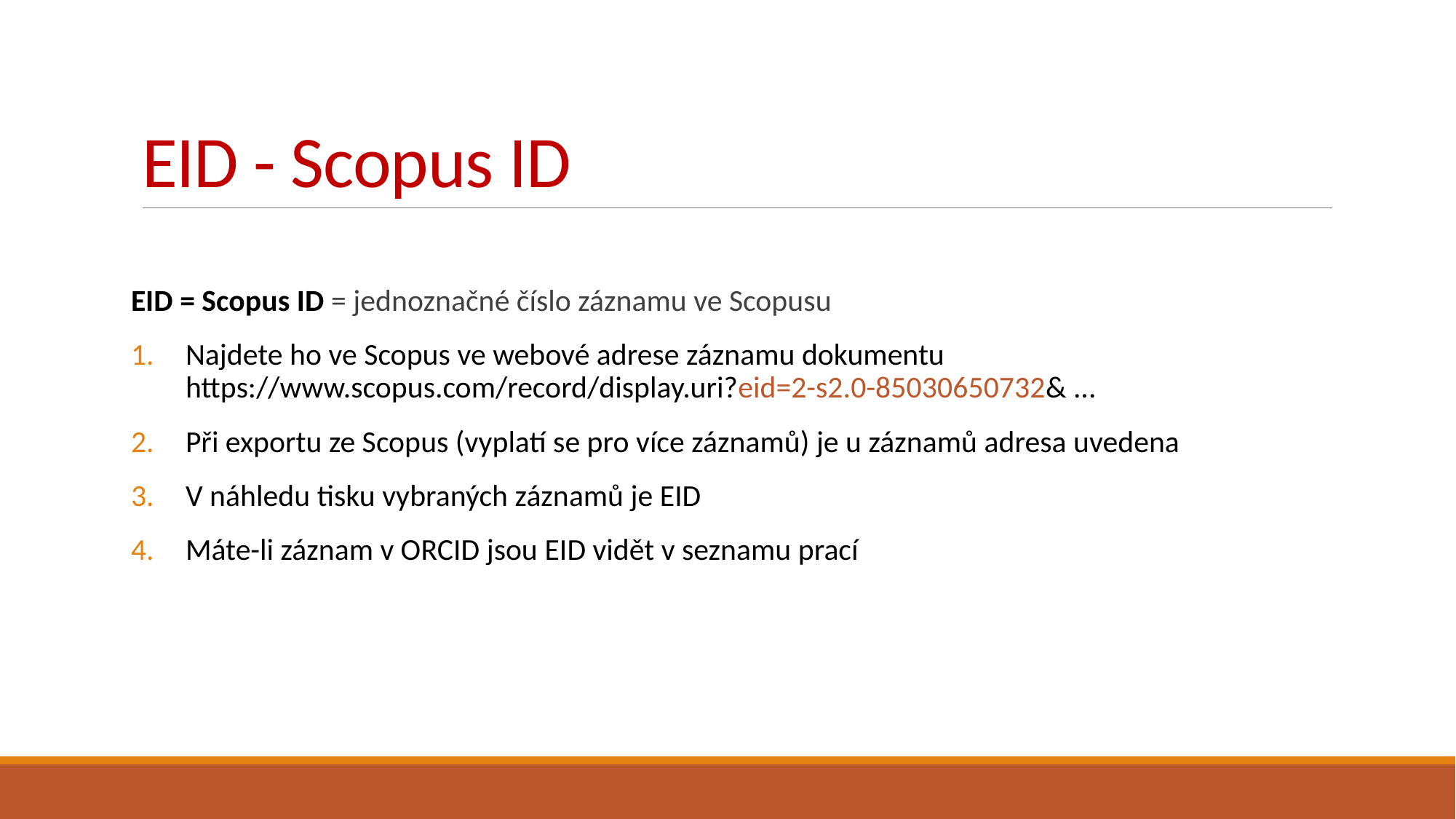

# EID - Scopus ID
EID = Scopus ID = jednoznačné číslo záznamu ve Scopusu
Najdete ho ve Scopus ve webové adrese záznamu dokumentu https://www.scopus.com/record/display.uri?eid=2-s2.0-85030650732& ...
Při exportu ze Scopus (vyplatí se pro více záznamů) je u záznamů adresa uvedena
V náhledu tisku vybraných záznamů je EID
Máte-li záznam v ORCID jsou EID vidět v seznamu prací